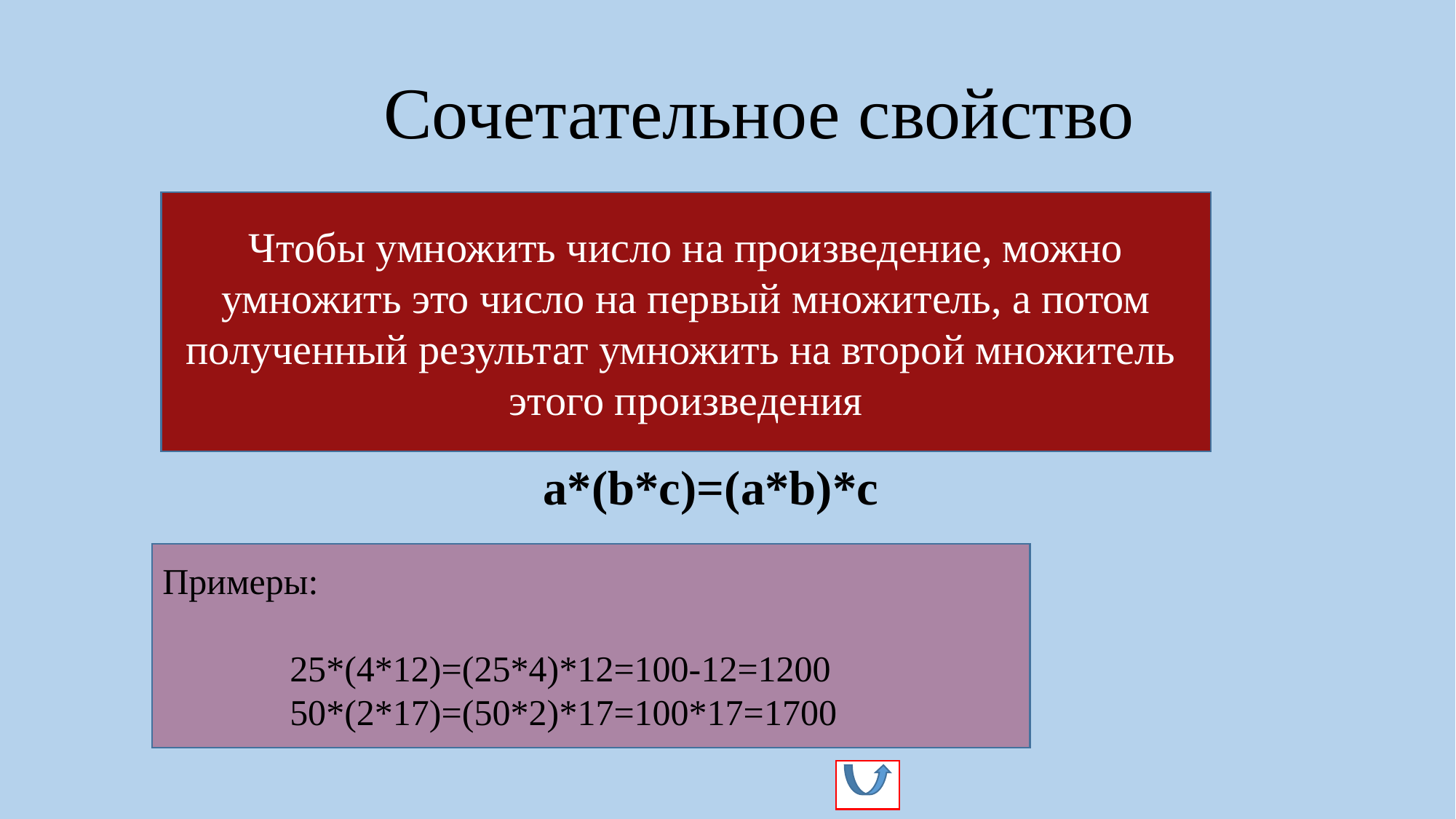

Сочетательное свойство
Чтобы умножить число на произведение, можно умножить это число на первый множитель, а потом полученный результат умножить на второй множитель  этого произведения
a*(b*с)=(a*b)*c
Примеры:

              25*(4*12)=(25*4)*12=100-12=1200
              50*(2*17)=(50*2)*17=100*17=1700